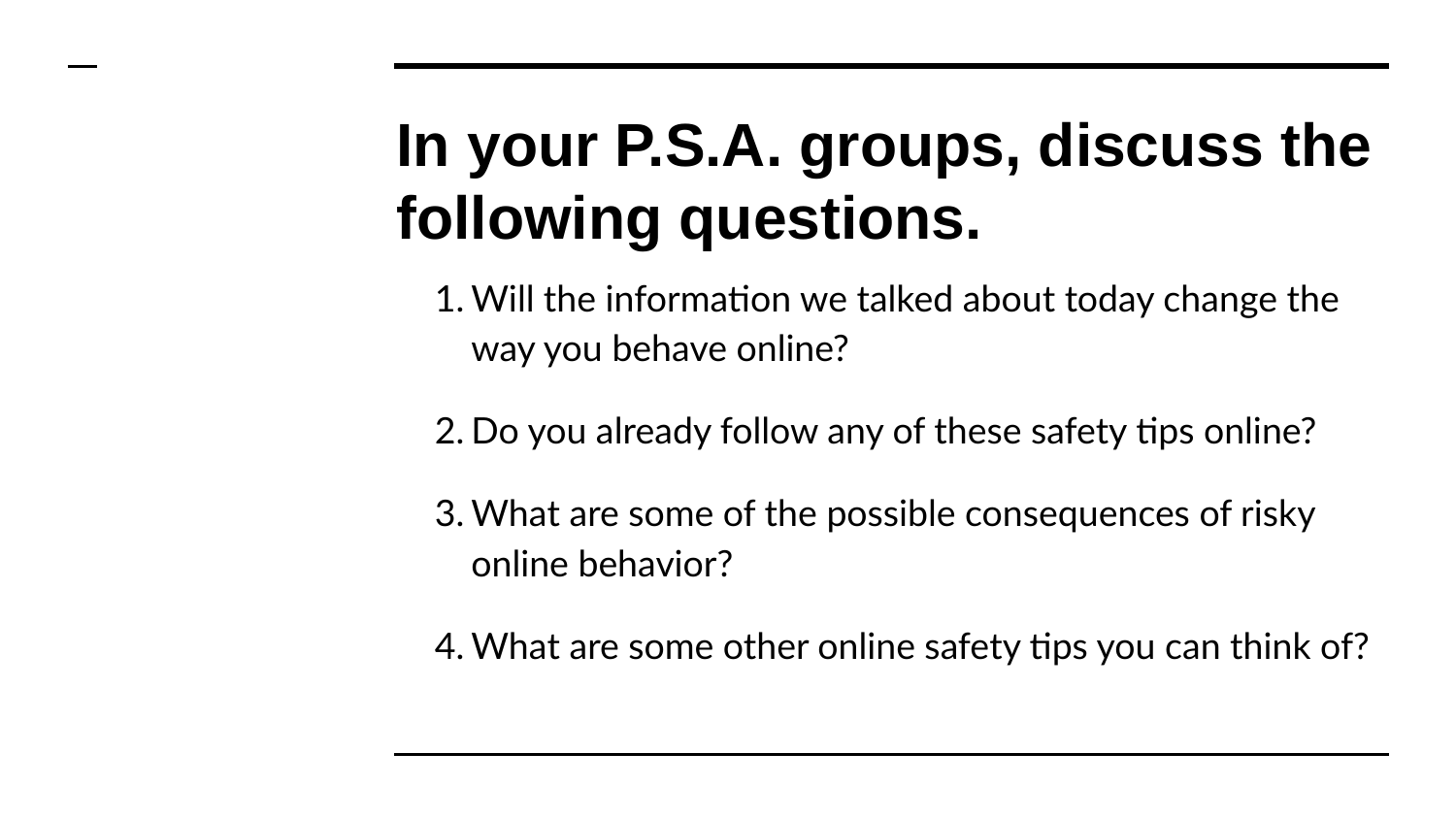

# In your P.S.A. groups, discuss the following questions.
Will the information we talked about today change the way you behave online?
Do you already follow any of these safety tips online?
What are some of the possible consequences of risky online behavior?
What are some other online safety tips you can think of?